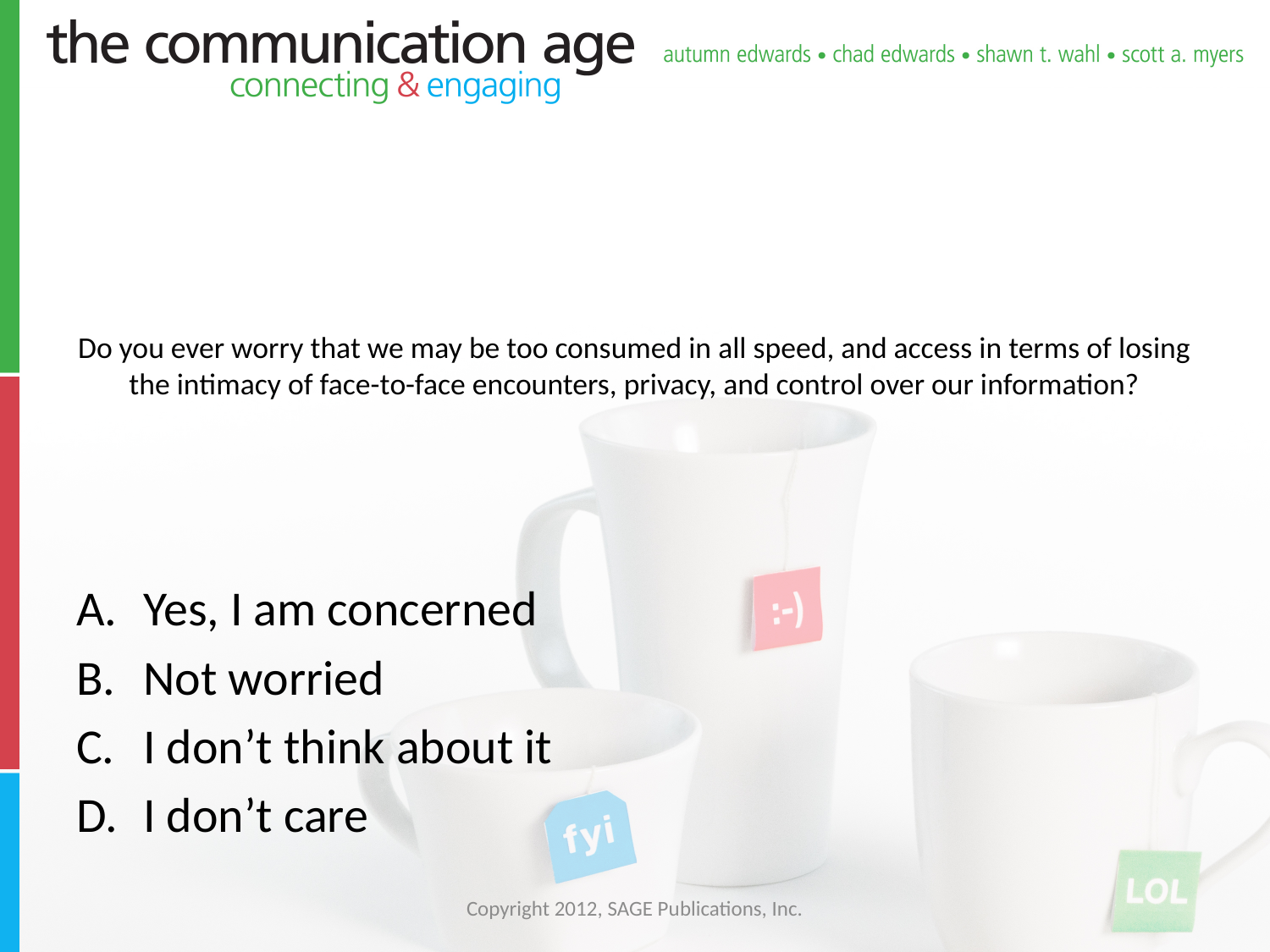

# Do you ever worry that we may be too consumed in all speed, and access in terms of losing the intimacy of face-to-face encounters, privacy, and control over our information?
Yes, I am concerned
Not worried
I don’t think about it
I don’t care

Copyright 2012, SAGE Publications, Inc.